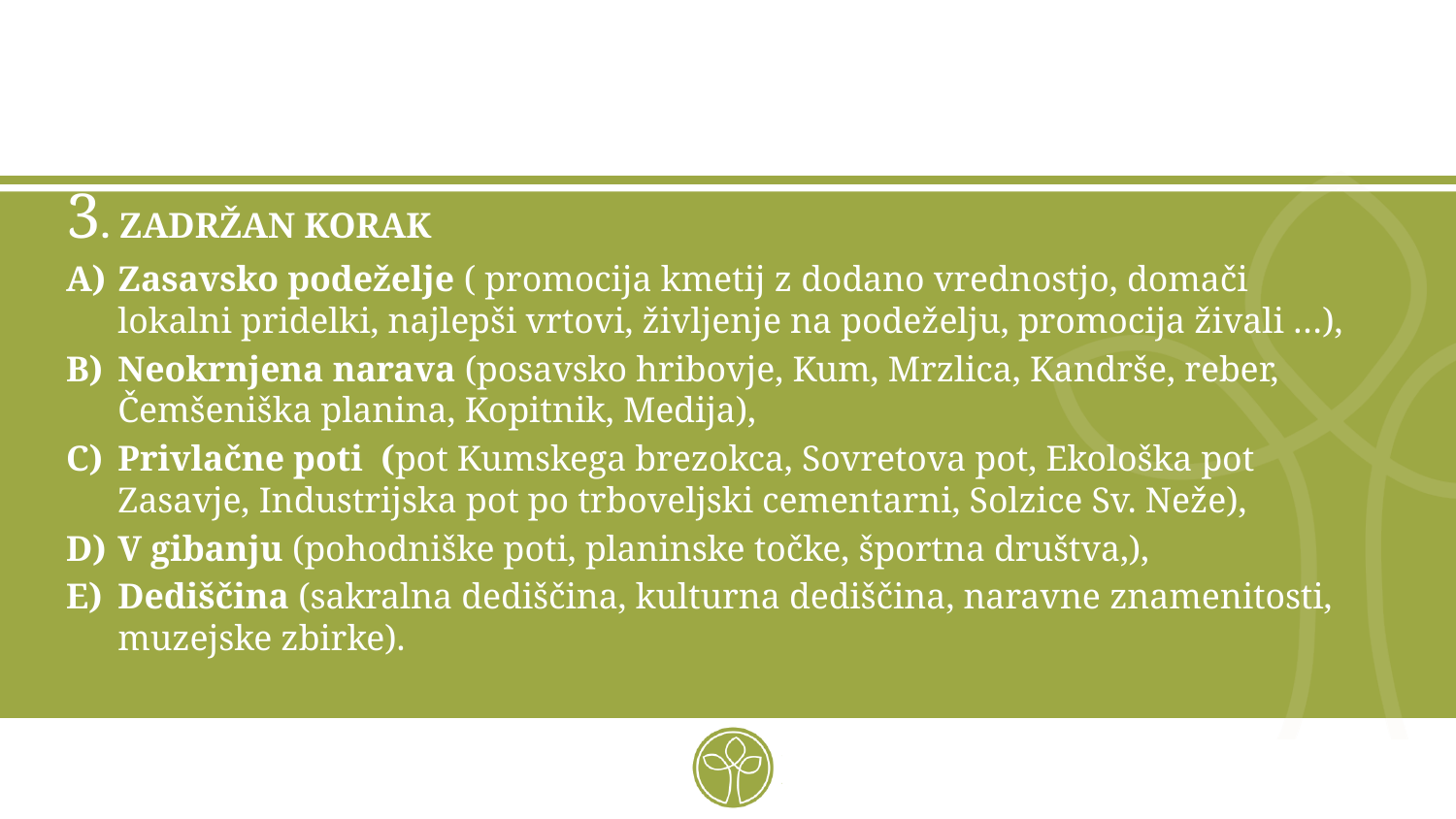

#
3. ZADRŽAN KORAK
Zasavsko podeželje ( promocija kmetij z dodano vrednostjo, domači lokalni pridelki, najlepši vrtovi, življenje na podeželju, promocija živali …),
Neokrnjena narava (posavsko hribovje, Kum, Mrzlica, Kandrše, reber, Čemšeniška planina, Kopitnik, Medija),
Privlačne poti  (pot Kumskega brezokca, Sovretova pot, Ekološka pot Zasavje, Industrijska pot po trboveljski cementarni, Solzice Sv. Neže),
V gibanju (pohodniške poti, planinske točke, športna društva,),
Dediščina (sakralna dediščina, kulturna dediščina, naravne znamenitosti, muzejske zbirke).